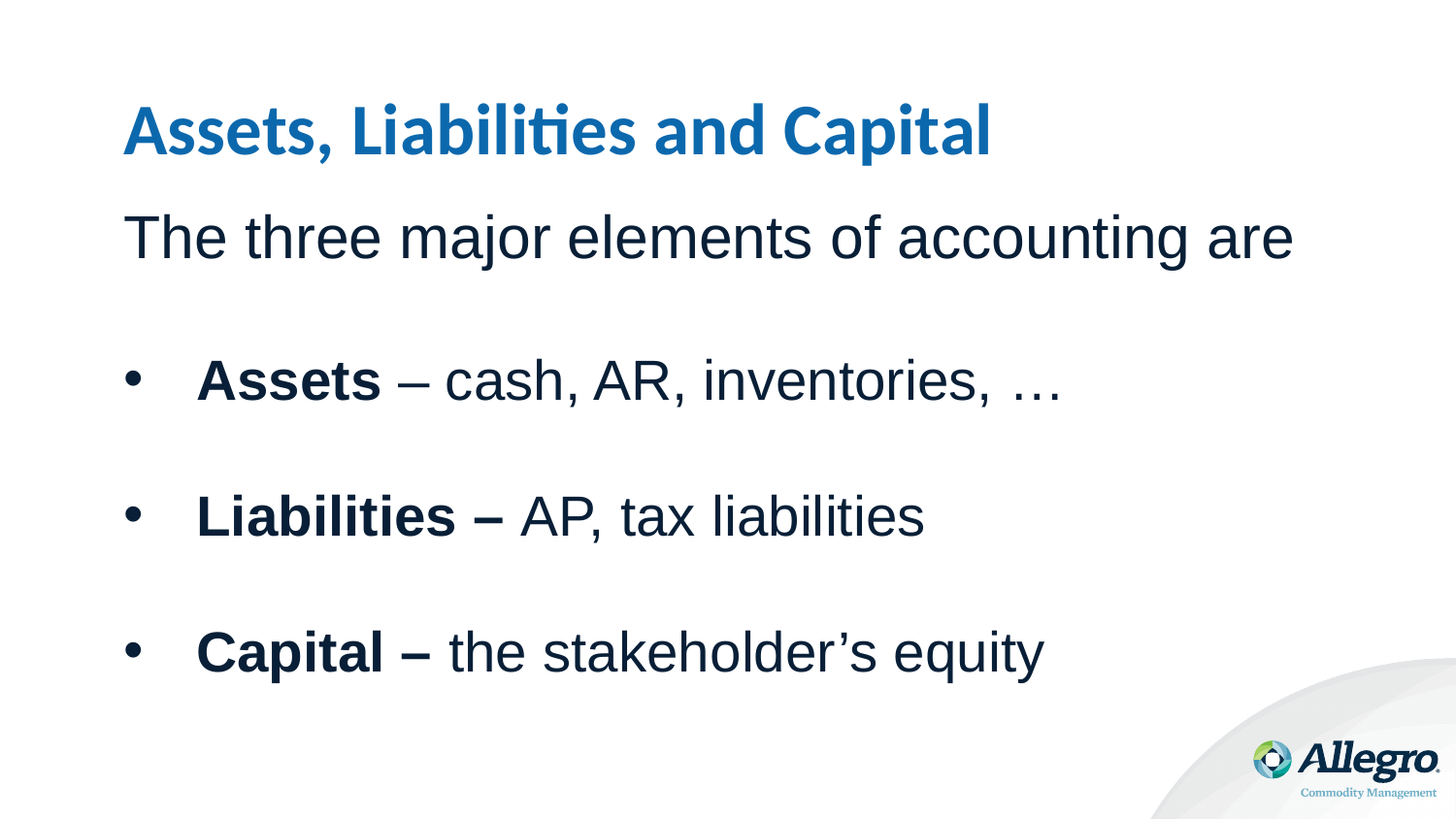

# Assets, Liabilities and Capital
The three major elements of accounting are

Assets – cash, AR, inventories, …

Liabilities – AP, tax liabilities

Capital – the stakeholder’s equity